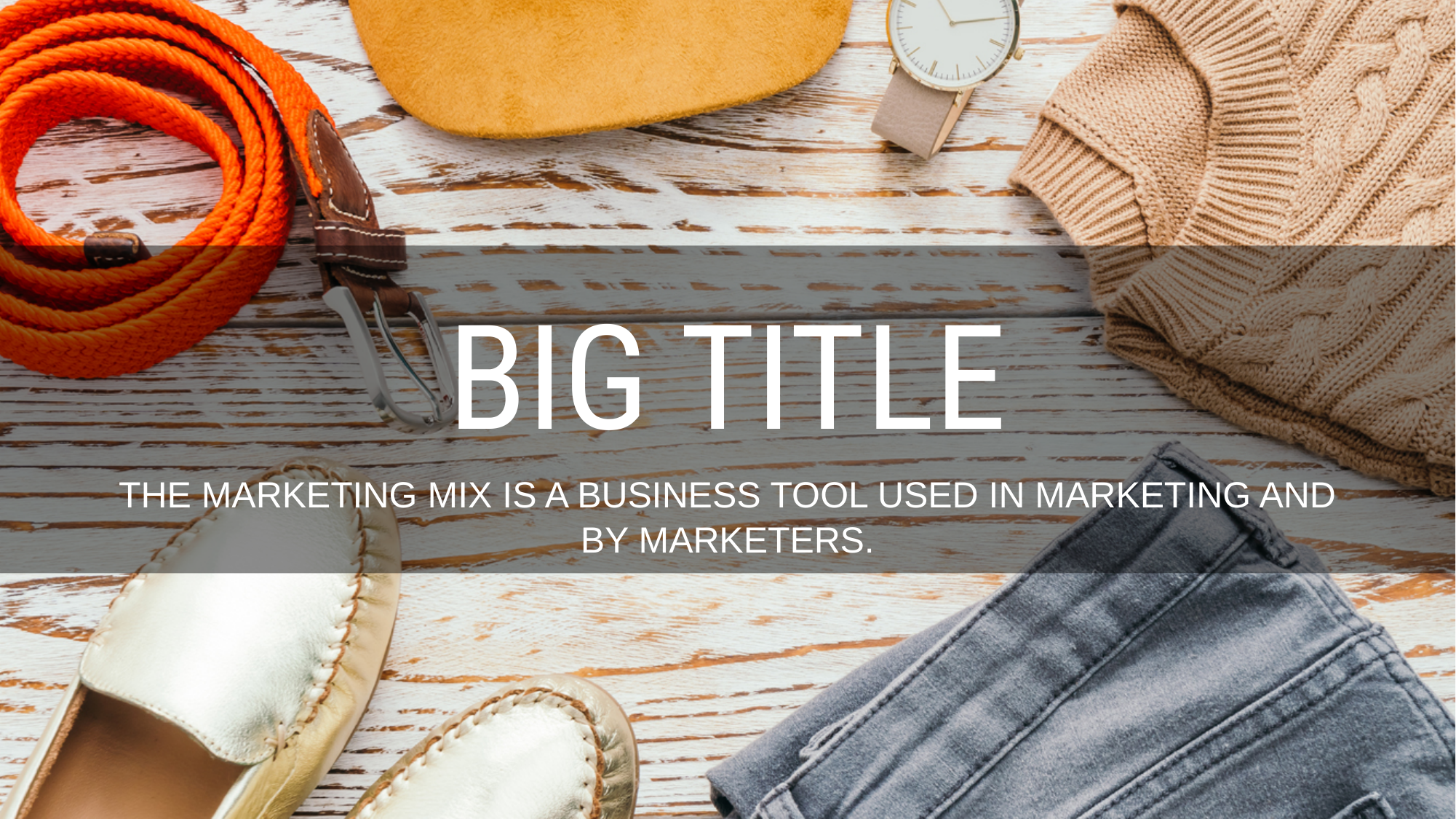

BIG TITLE
THE MARKETING MIX IS A BUSINESS TOOL USED IN MARKETING AND BY MARKETERS.